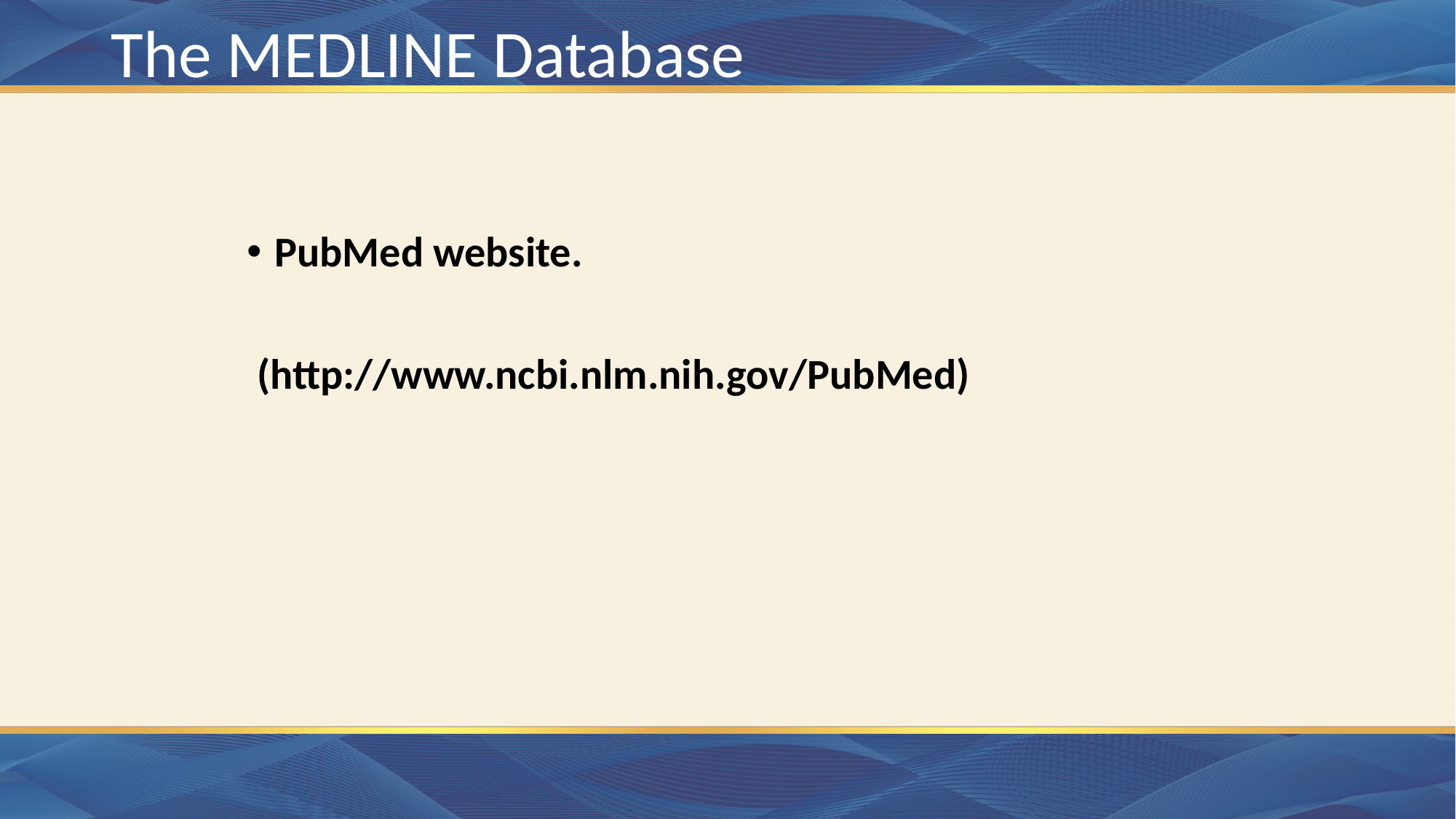

# The MEDLINE Database
PubMed website.

 (http://www.ncbi.nlm.nih.gov/PubMed)